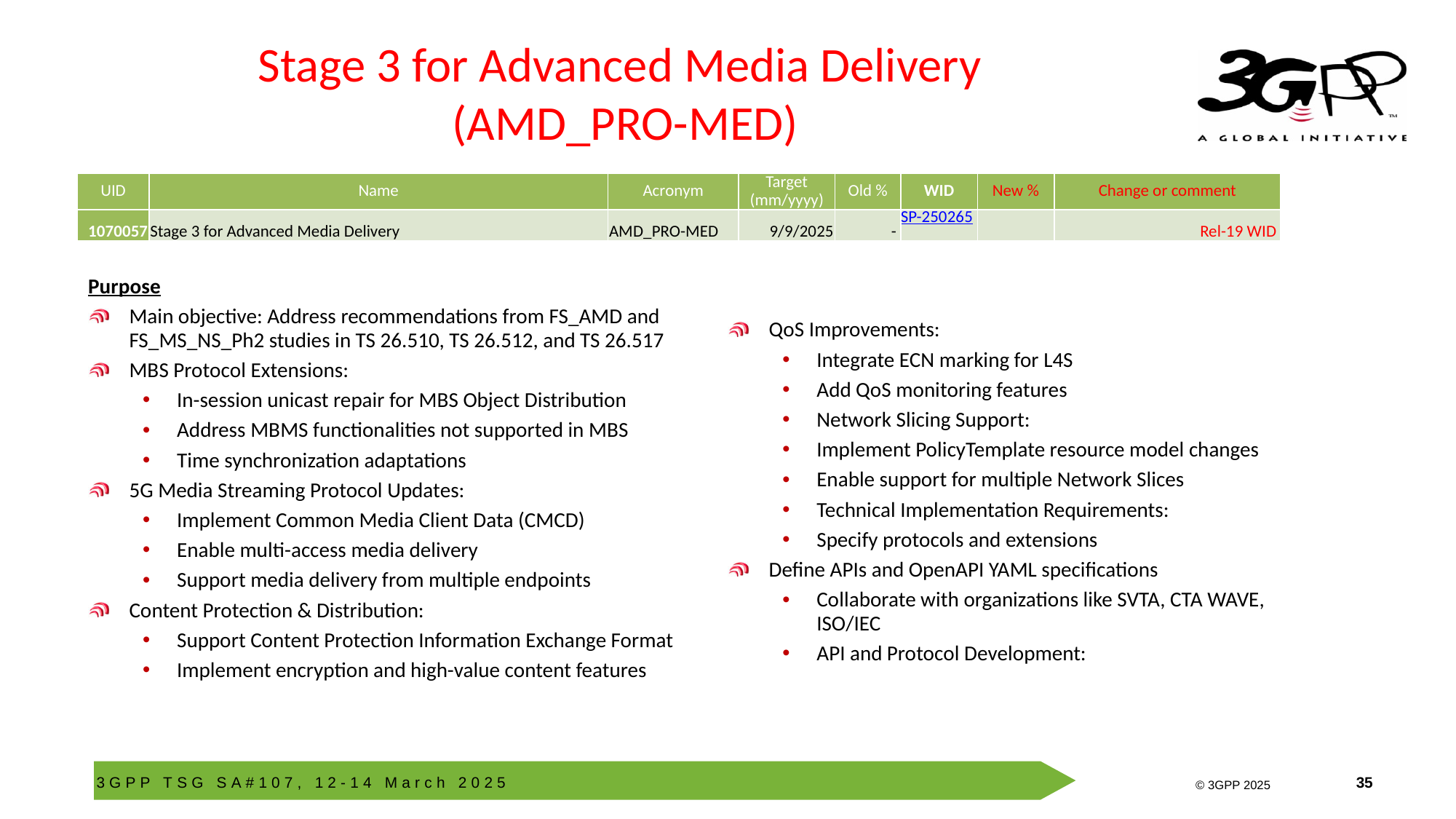

# Stage 3 for Advanced Media Delivery (AMD_PRO-MED)
| UID | Name | Acronym | Target (mm/yyyy) | Old % | WID | New % | Change or comment |
| --- | --- | --- | --- | --- | --- | --- | --- |
| 1070057 | Stage 3 for Advanced Media Delivery | AMD\_PRO-MED | 9/9/2025 | - | SP-250265 |  | Rel-19 WID |
Purpose
Main objective: Address recommendations from FS_AMD and FS_MS_NS_Ph2 studies in TS 26.510, TS 26.512, and TS 26.517
MBS Protocol Extensions:
In-session unicast repair for MBS Object Distribution
Address MBMS functionalities not supported in MBS
Time synchronization adaptations
5G Media Streaming Protocol Updates:
Implement Common Media Client Data (CMCD)
Enable multi-access media delivery
Support media delivery from multiple endpoints
Content Protection & Distribution:
Support Content Protection Information Exchange Format
Implement encryption and high-value content features

QoS Improvements:
Integrate ECN marking for L4S
Add QoS monitoring features
Network Slicing Support:
Implement PolicyTemplate resource model changes
Enable support for multiple Network Slices
Technical Implementation Requirements:
Specify protocols and extensions
Define APIs and OpenAPI YAML specifications
Collaborate with organizations like SVTA, CTA WAVE, ISO/IEC
API and Protocol Development: